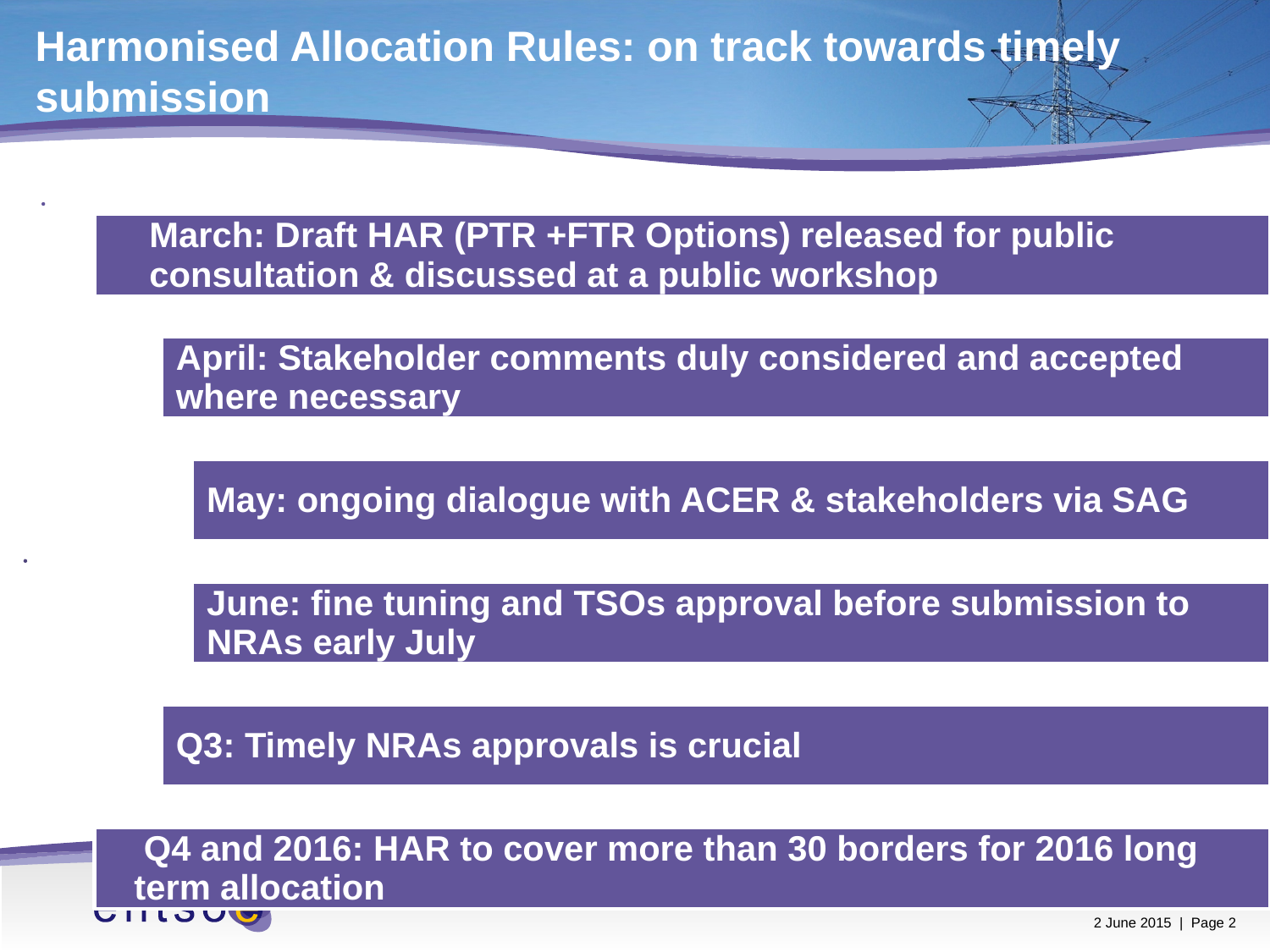

# Harmonised Allocation Rules: on track towards timely submission
March: Draft HAR (PTR +FTR Options) released for public consultation & discussed at a public workshop
April: Stakeholder comments duly considered and accepted where necessary
May: ongoing dialogue with ACER & stakeholders via SAG
June: fine tuning and TSOs approval before submission to NRAs early July
 Q4 and 2016: HAR to cover more than 30 borders for 2016 long term allocation
Q3: Timely NRAs approvals is crucial
2 June 2015  |  Page 2